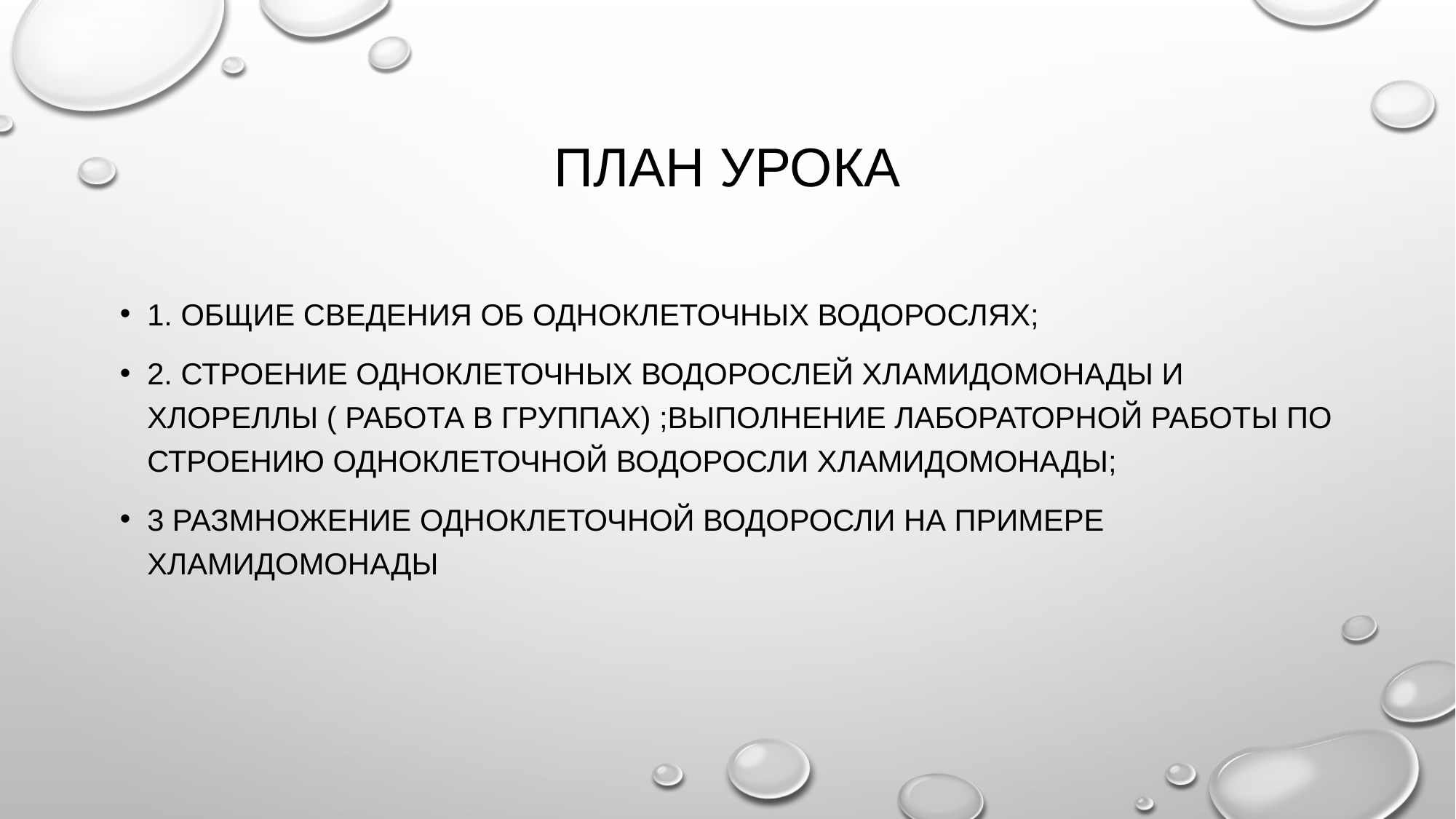

# План урока
1. общие сведения об одноклеточных водорослях;
2. Строение одноклеточных водорослей Хламидомонады и хлореллы ( работа в группах) ;Выполнение лабораторной работы по строению одноклеточной водоросли хламидомонады;
3 Размножение одноклеточной водоросли на примере хламидомонады